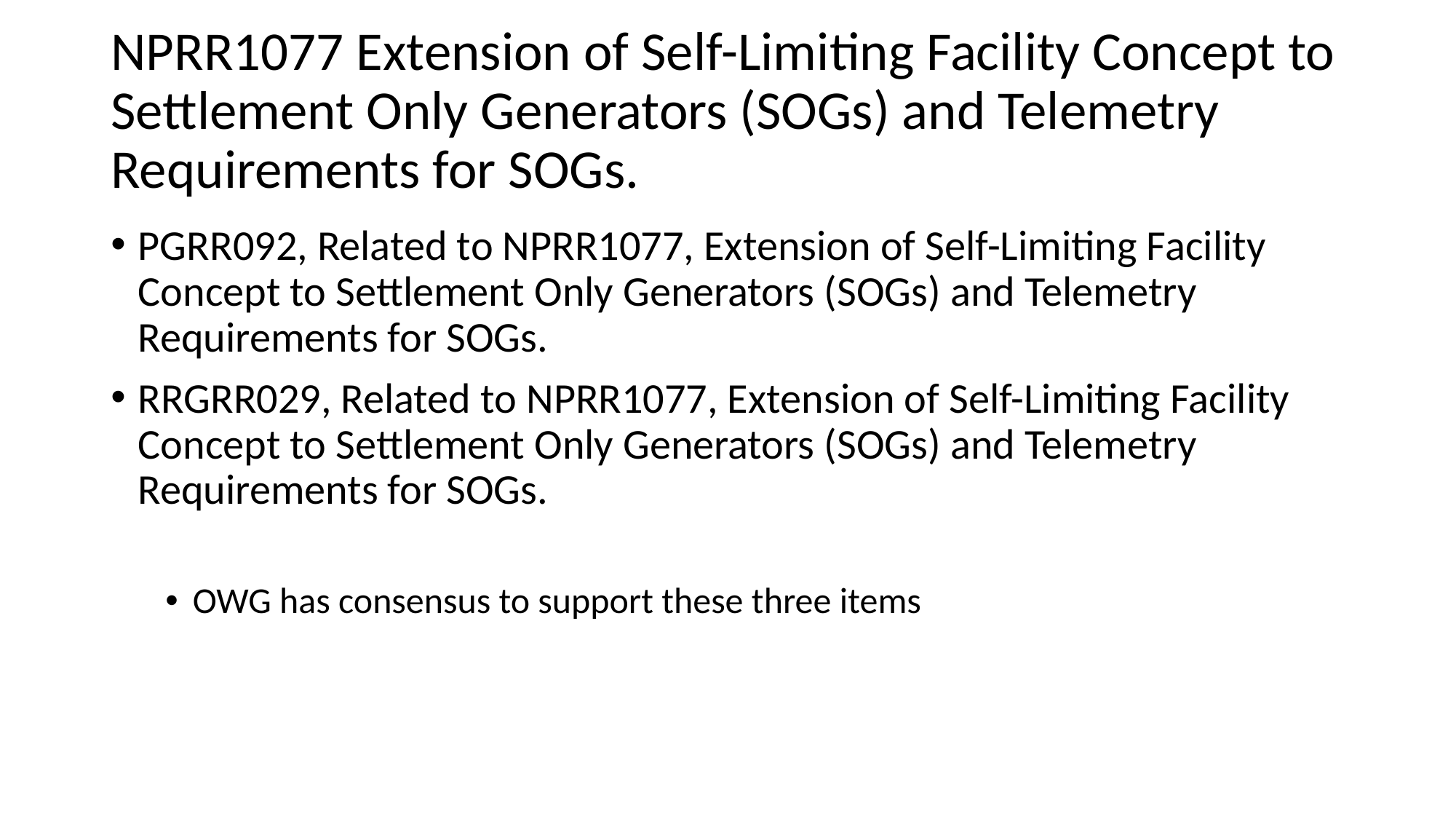

# NPRR1077 Extension of Self-Limiting Facility Concept to Settlement Only Generators (SOGs) and Telemetry Requirements for SOGs.
PGRR092, Related to NPRR1077, Extension of Self-Limiting Facility Concept to Settlement Only Generators (SOGs) and Telemetry Requirements for SOGs.
RRGRR029, Related to NPRR1077, Extension of Self-Limiting Facility Concept to Settlement Only Generators (SOGs) and Telemetry Requirements for SOGs.

OWG has consensus to support these three items